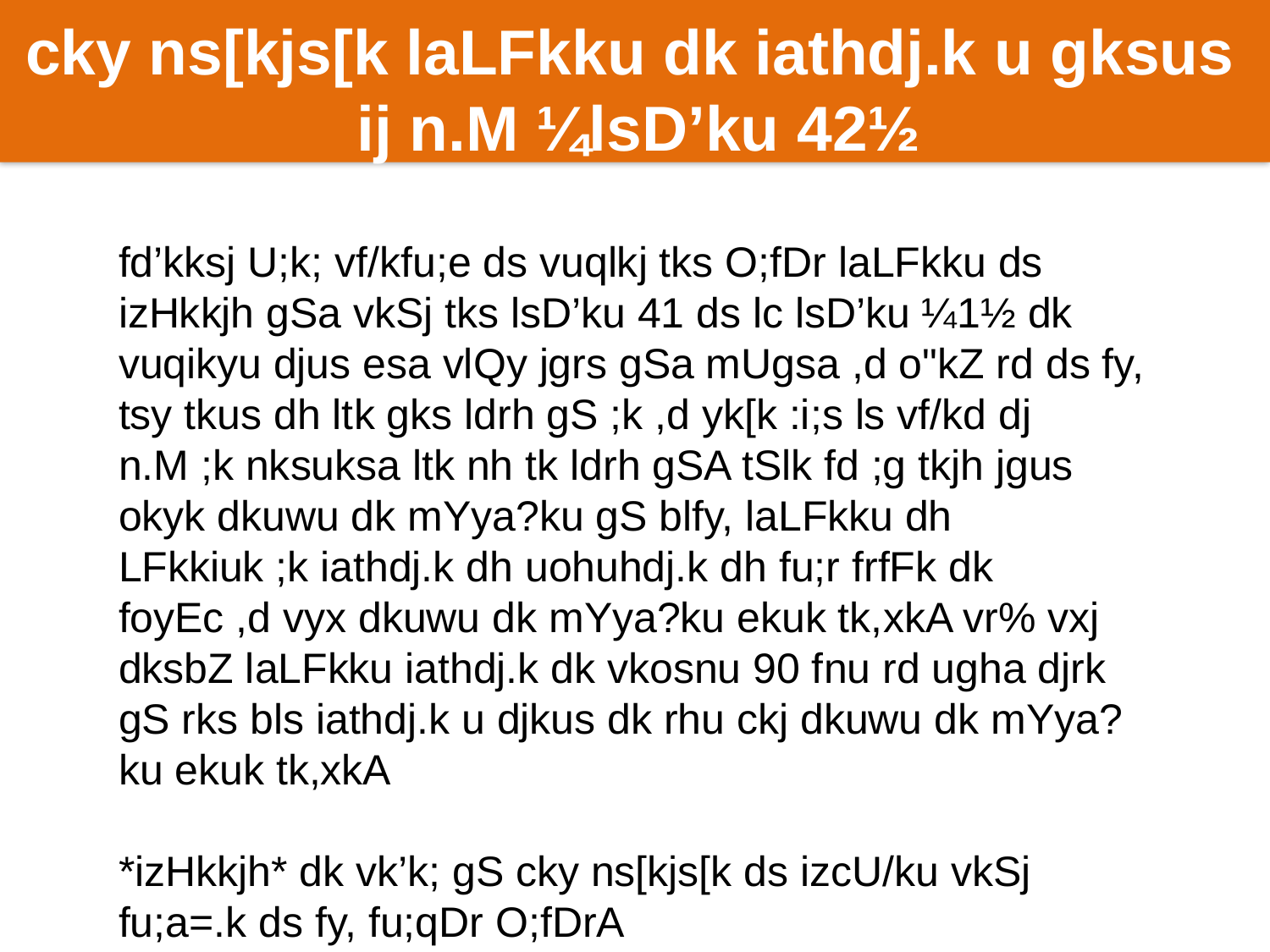

cky ns[kjs[k laLFkku dk iathdj.k u gksus
ij n.M ¼lsD’ku 42½
fd’kksj U;k; vf/kfu;e ds vuqlkj tks O;fDr laLFkku ds izHkkjh gSa vkSj tks lsD’ku 41 ds lc lsD’ku ¼1½ dk vuqikyu djus esa vlQy jgrs gSa mUgsa ,d o"kZ rd ds fy, tsy tkus dh ltk gks ldrh gS ;k ,d yk[k :i;s ls vf/kd dj n.M ;k nksuksa ltk nh tk ldrh gSA tSlk fd ;g tkjh jgus okyk dkuwu dk mYya?ku gS blfy, laLFkku dh LFkkiuk ;k iathdj.k dh uohuhdj.k dh fu;r frfFk dk foyEc ,d vyx dkuwu dk mYya?ku ekuk tk,xkA vr% vxj dksbZ laLFkku iathdj.k dk vkosnu 90 fnu rd ugha djrk gS rks bls iathdj.k u djkus dk rhu ckj dkuwu dk mYya?ku ekuk tk,xkA

*izHkkjh* dk vk’k; gS cky ns[kjs[k ds izcU/ku vkSj fu;a=.k ds fy, fu;qDr O;fDrA